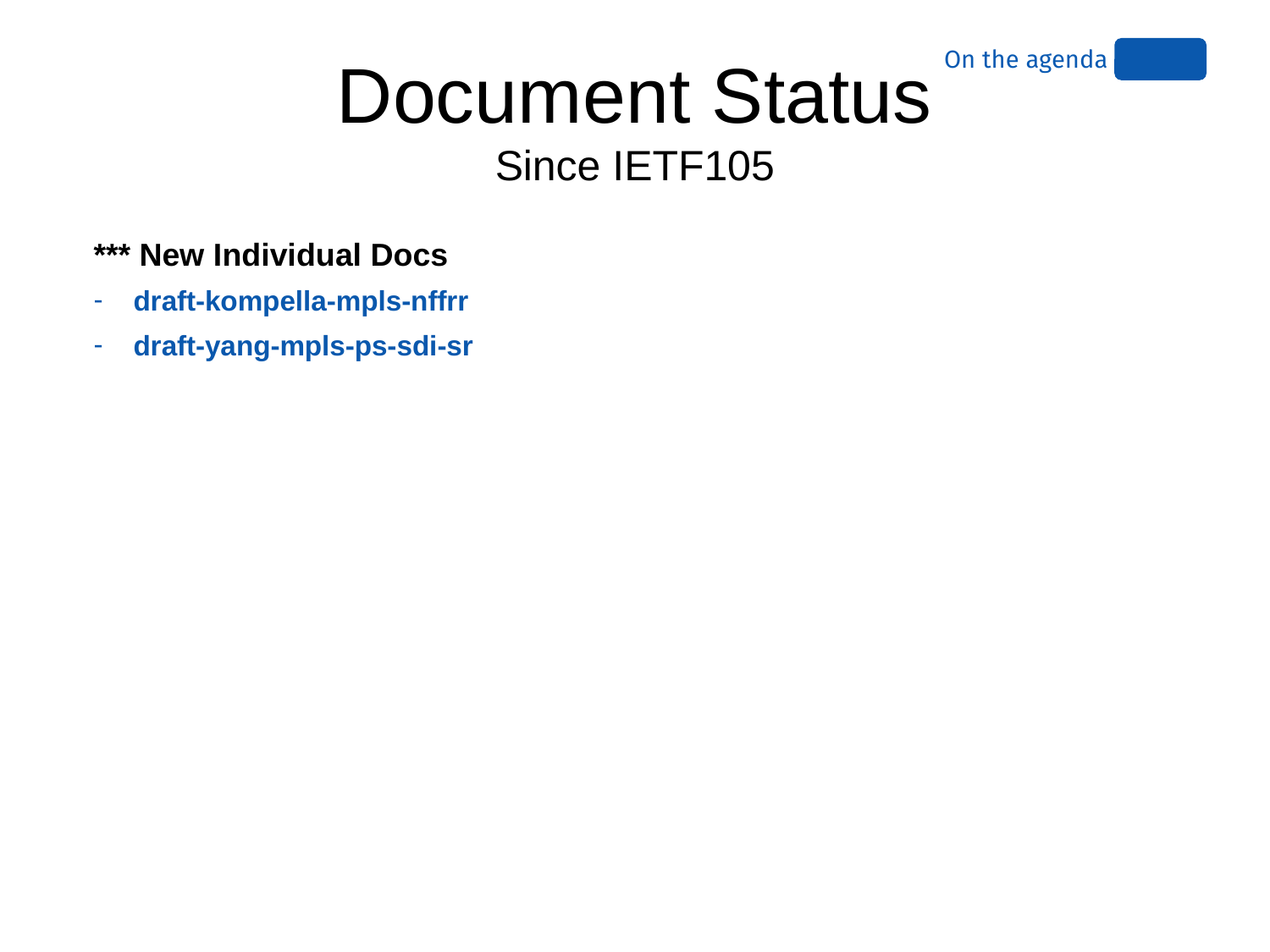

On the agenda
# Document Status Since IETF105

*** New Individual Docs
draft-kompella-mpls-nffrr
draft-yang-mpls-ps-sdi-sr